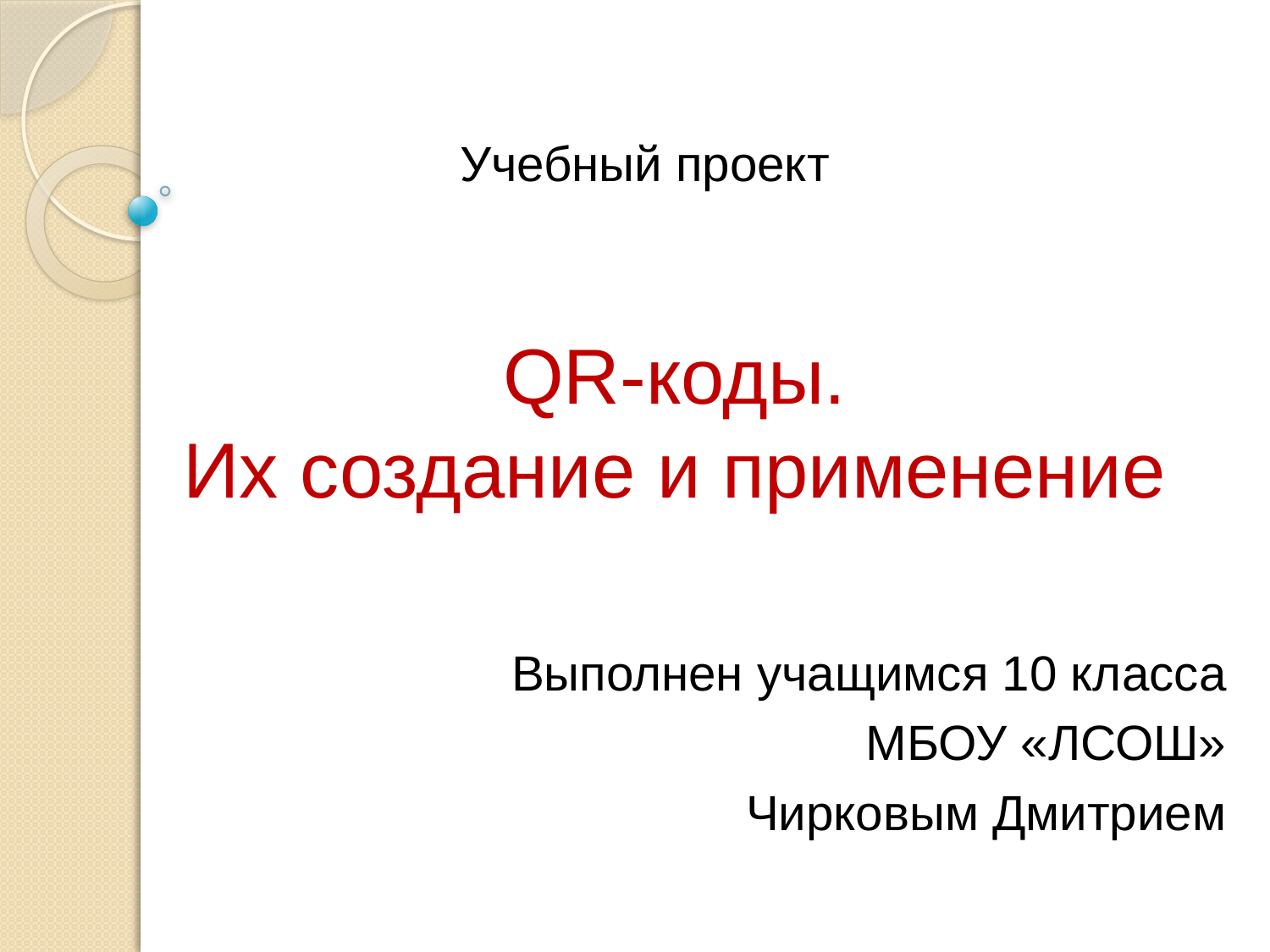

Учебный проект
# QR-коды. Их создание и применение
Выполнен учащимся 10 класса
МБОУ «ЛСОШ»
Чирковым Дмитрием